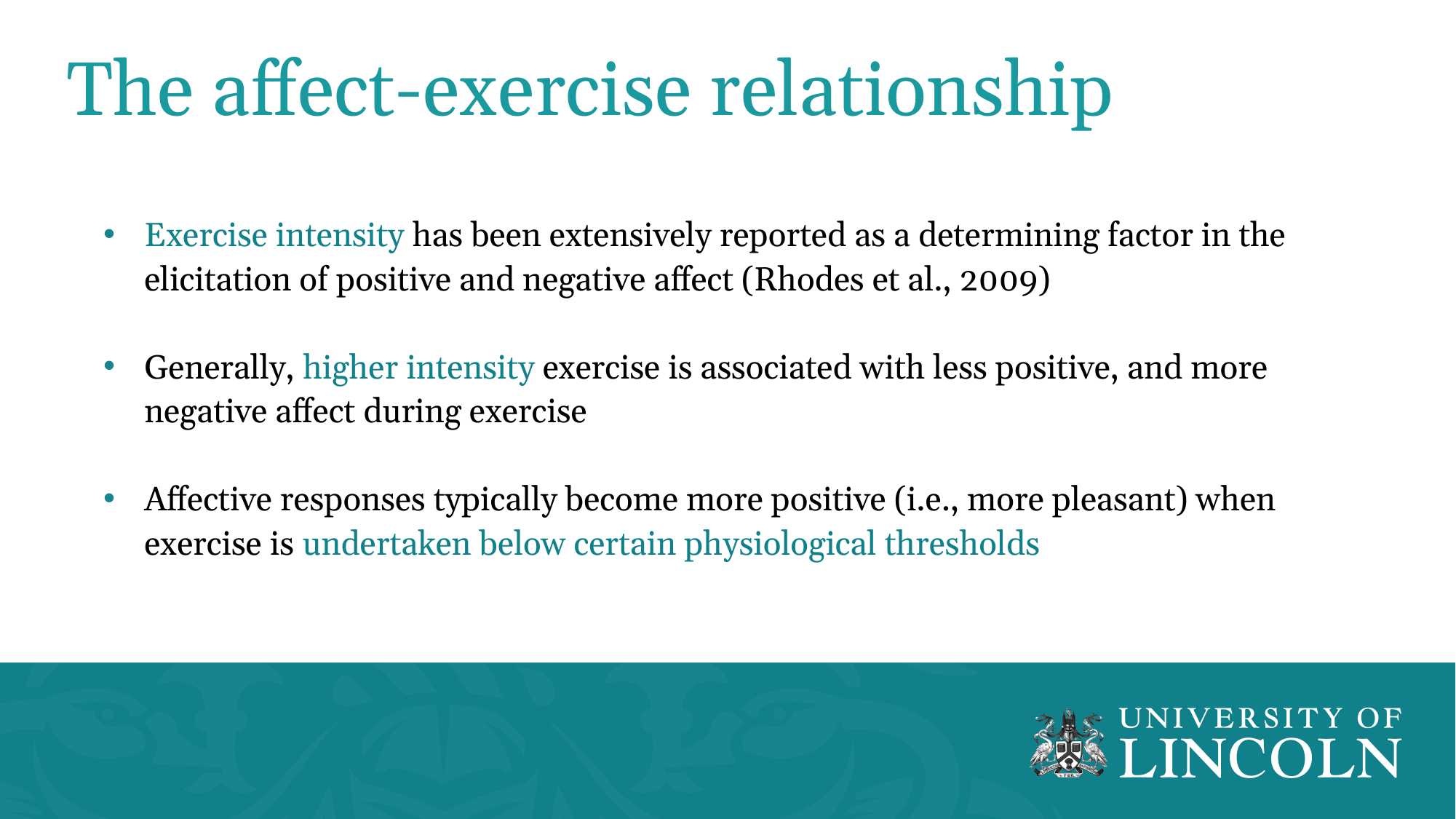

The affect-exercise relationship
Exercise intensity has been extensively reported as a determining factor in the elicitation of positive and negative affect (Rhodes et al., 2009)

Generally, higher intensity exercise is associated with less positive, and more negative affect during exercise

Affective responses typically become more positive (i.e., more pleasant) when exercise is undertaken below certain physiological thresholds